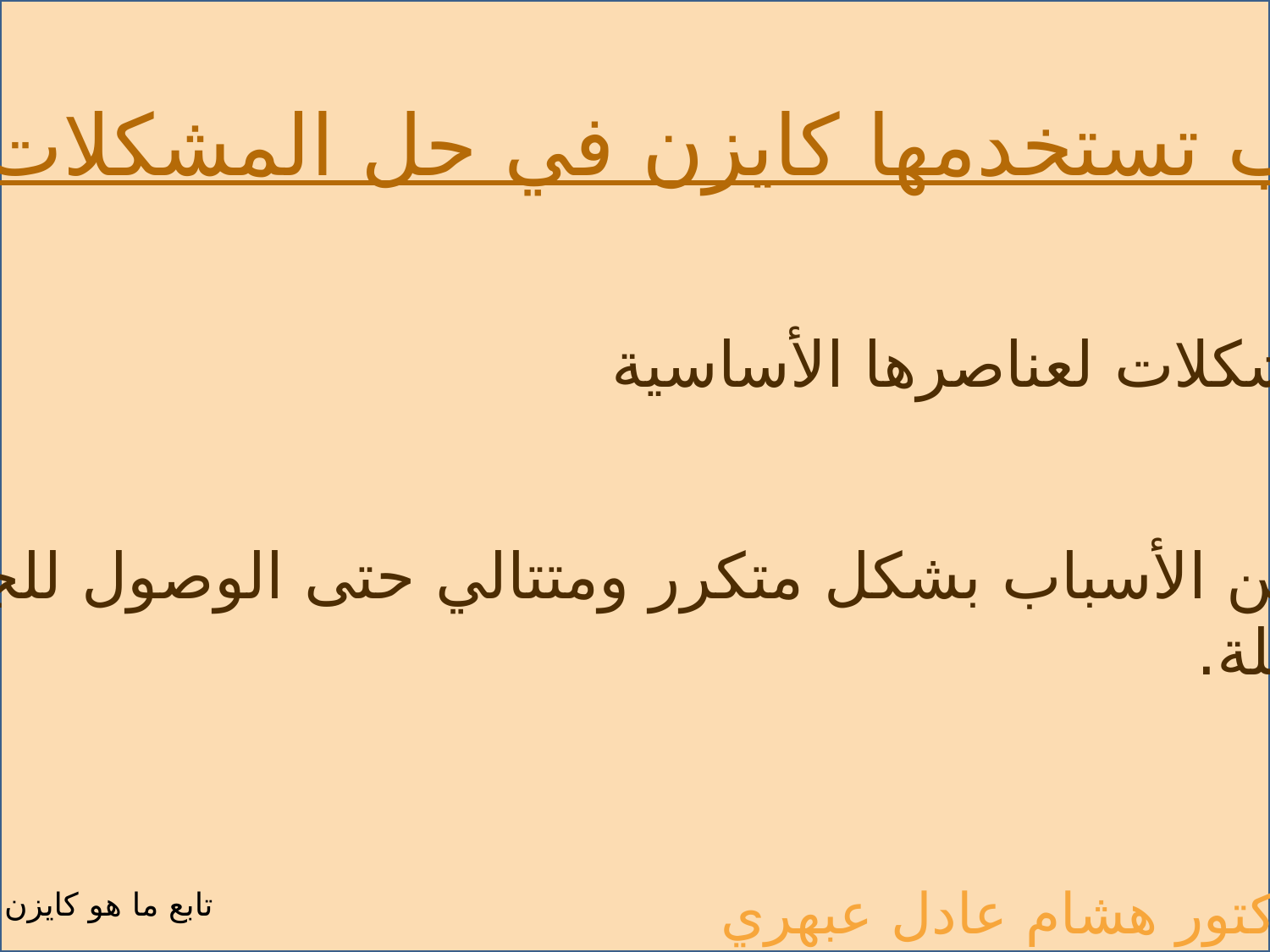

أساليب تستخدمها كايزن في حل المشكلات
تجزئة المشكلات لعناصرها الأساسية

التساؤل عن الأسباب بشكل متكرر ومتتالي حتى الوصول للجذر الرئيسي
        للمشكلة.
الدكتور هشام عادل عبهري
تابع ما هو كايزن